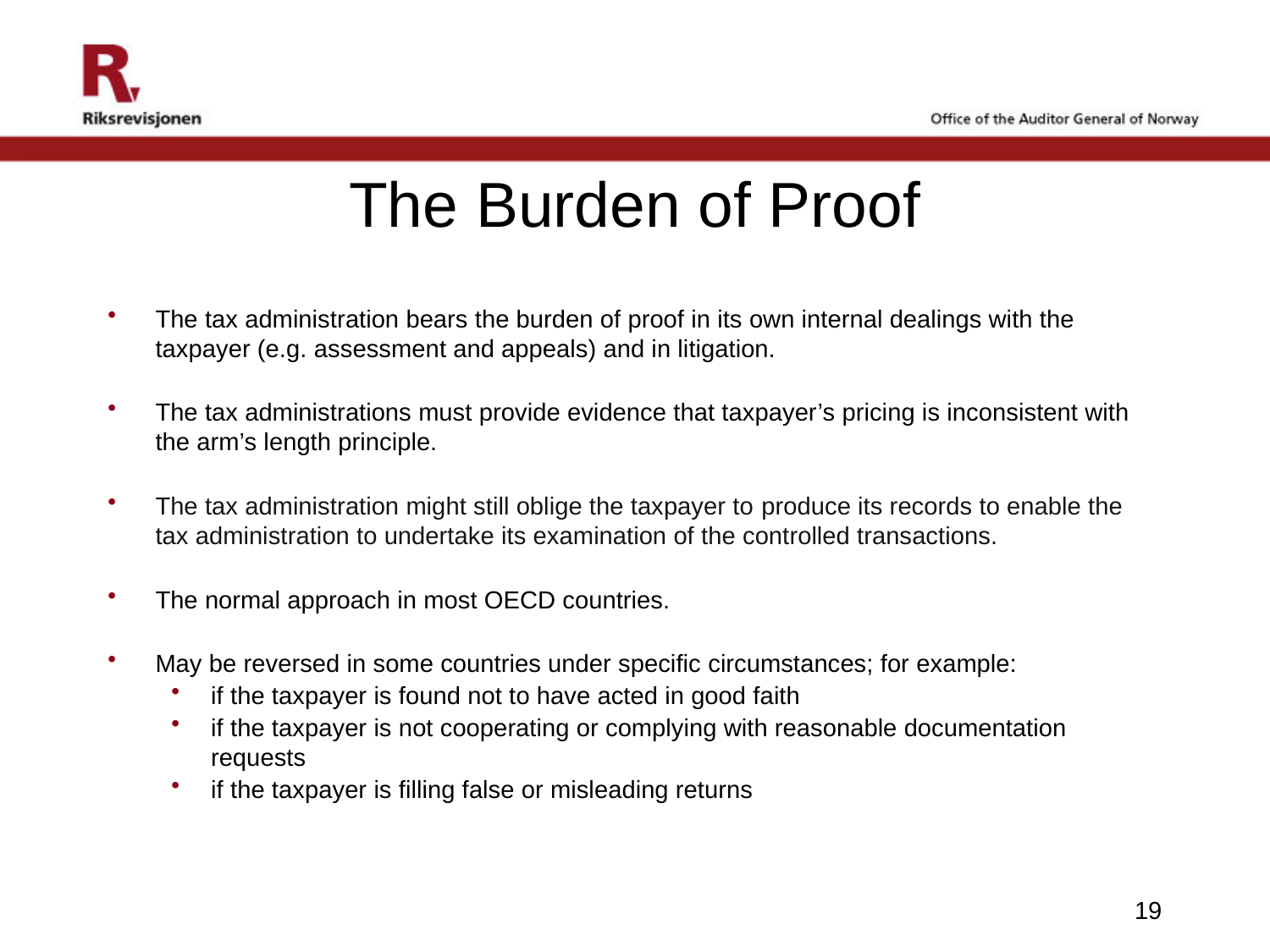

# The Burden of Proof
The tax administration bears the burden of proof in its own internal dealings with the taxpayer (e.g. assessment and appeals) and in litigation.

The tax administrations must provide evidence that taxpayer’s pricing is inconsistent with the arm’s length principle.

The tax administration might still oblige the taxpayer to produce its records to enable the tax administration to undertake its examination of the controlled transactions.

The normal approach in most OECD countries.

May be reversed in some countries under specific circumstances; for example:
if the taxpayer is found not to have acted in good faith
if the taxpayer is not cooperating or complying with reasonable documentation requests
if the taxpayer is filling false or misleading returns

19